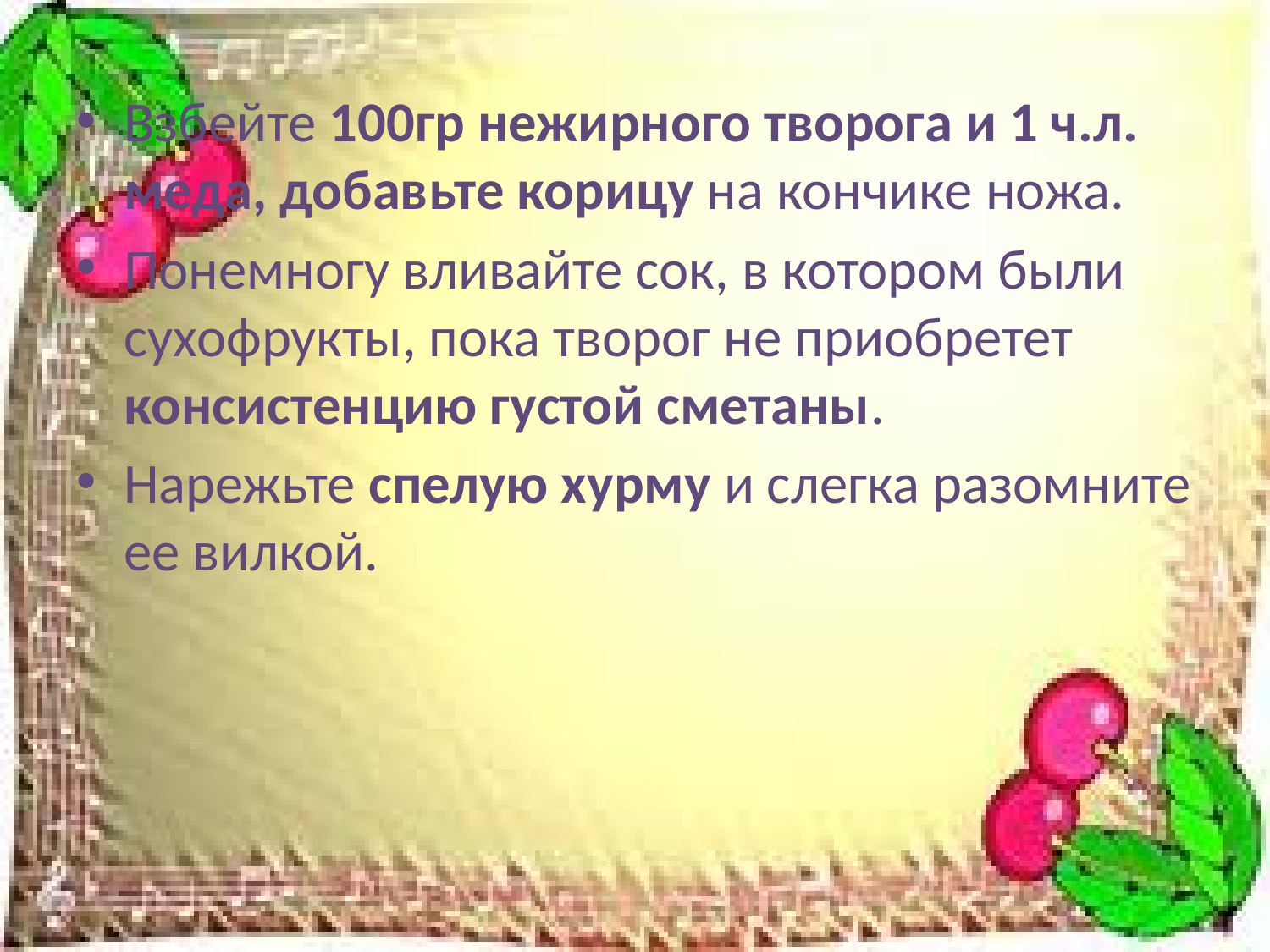

Взбейте 100гр нежирного творога и 1 ч.л. меда, добавьте корицу на кончике ножа.
Понемногу вливайте сок, в котором были сухофрукты, пока творог не приобретет консистенцию густой сметаны.
Нарежьте спелую хурму и слегка разомните ее вилкой.